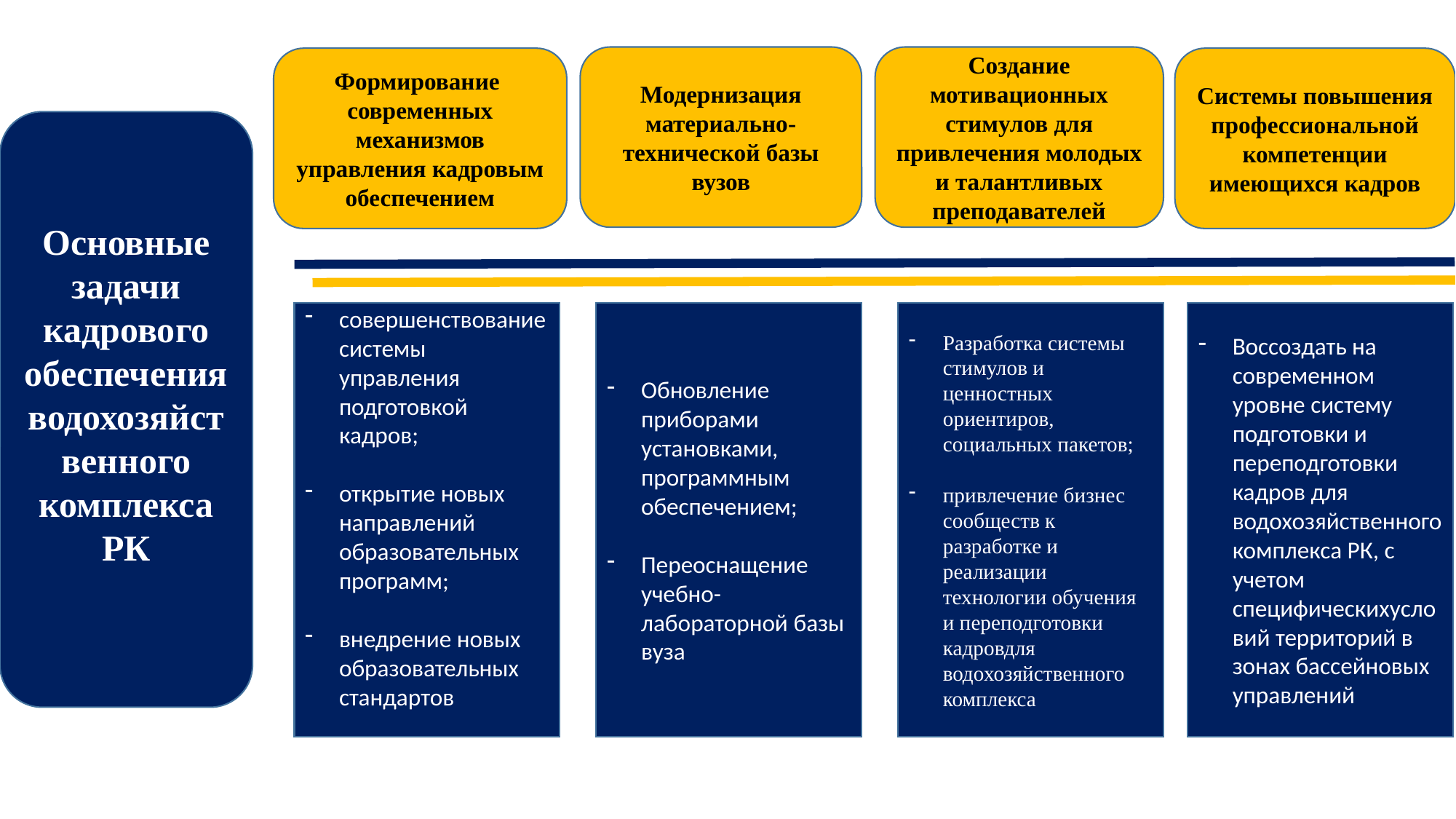

Создание мотивационных стимулов для привлечения молодых и талантливых преподавателей
Модернизация материально-технической базы вузов
Формирование  современных механизмов управления кадровым обеспечением
Системы повышения профессиональной компетенции имеющихся кадров
Основные задачи кадрового обеспечения водохозяйст
венного комплекса РК

совершенствование системы управления подготовкой кадров;

открытие новых направлений образовательных программ;

внедрение новых образовательных  стандартов

Обновление приборами установками, программным обеспечением;

Переоснащение учебно-лабораторной базы вуза
Разработка системы стимулов и ценностных ориентиров, социальных пакетов;

привлечение бизнес сообществ к разработке и реализации технологии обучения и переподготовки кадровдля водохозяйственного комплекса
Воссоздать на современном уровне систему подготовки и переподготовки кадров для водохозяйственного комплекса РК, с учетом специфическихусловий территорий в зонах бассейновых управлений